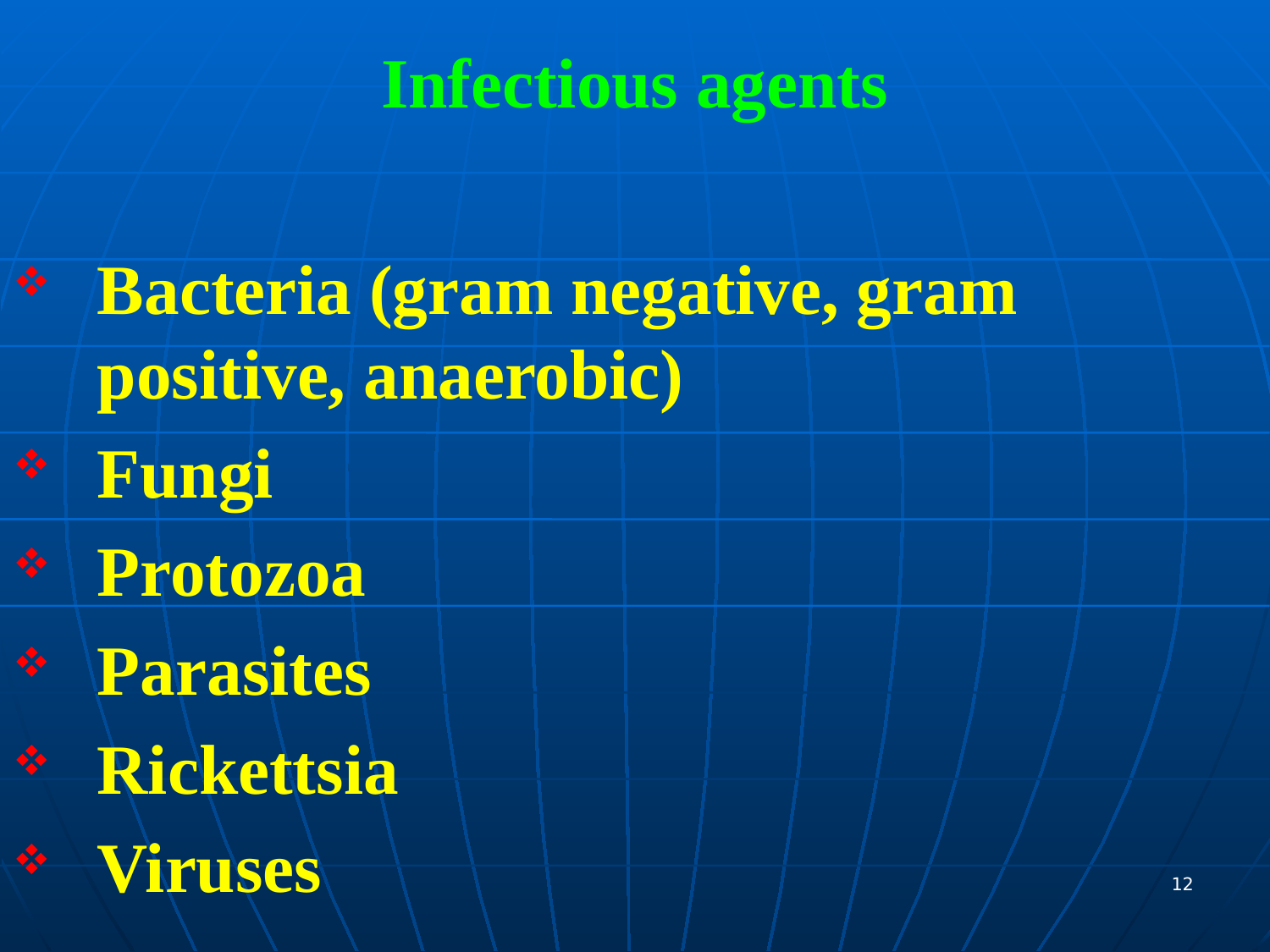

# Infectious agents

Bacteria (gram negative, gram positive, anaerobic)
Fungi
Protozoa
Parasites
Rickettsia
Viruses
12